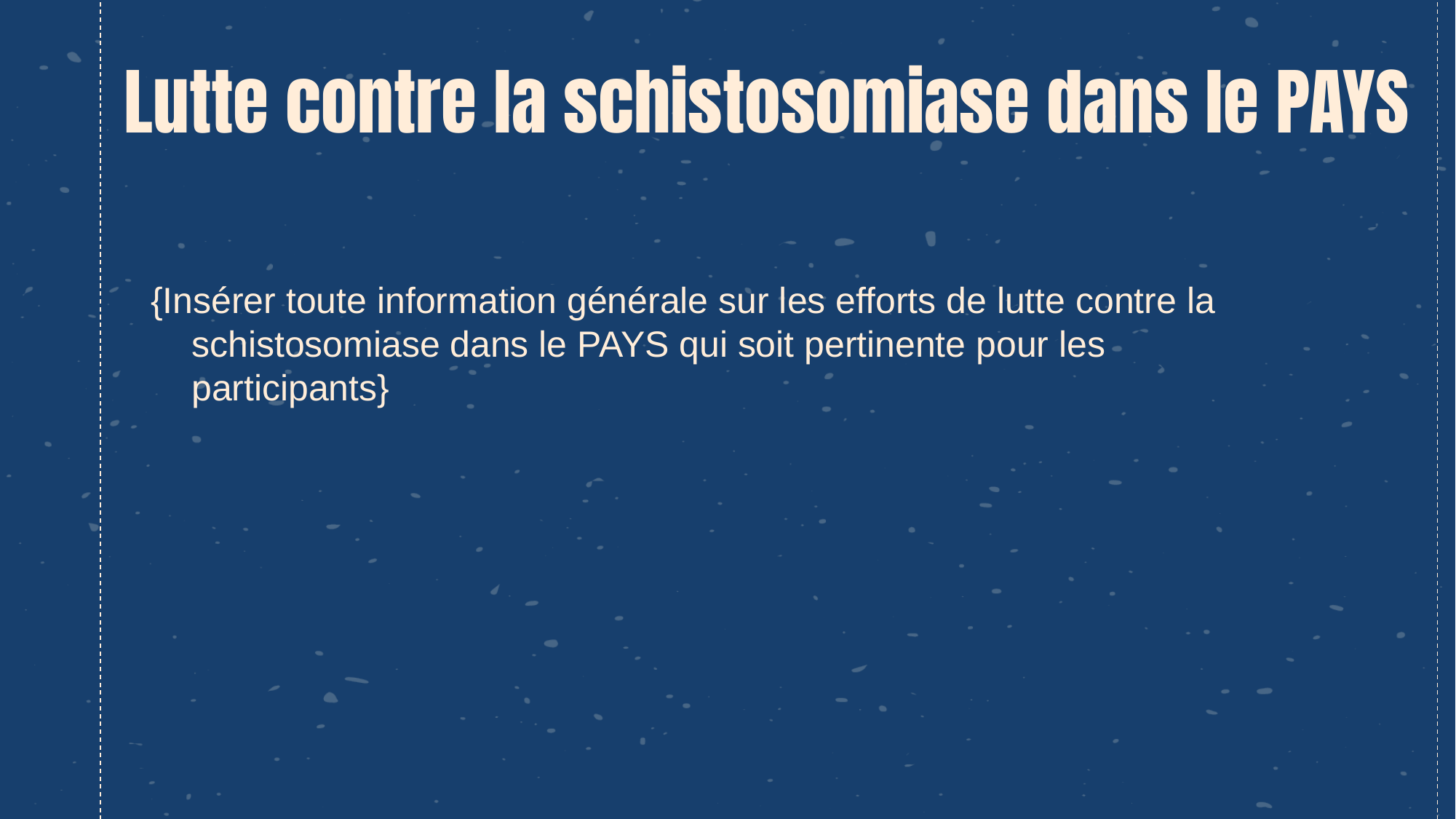

# Lutte contre la schistosomiase dans le PAYS
{Insérer toute information générale sur les efforts de lutte contre la schistosomiase dans le PAYS qui soit pertinente pour les participants}